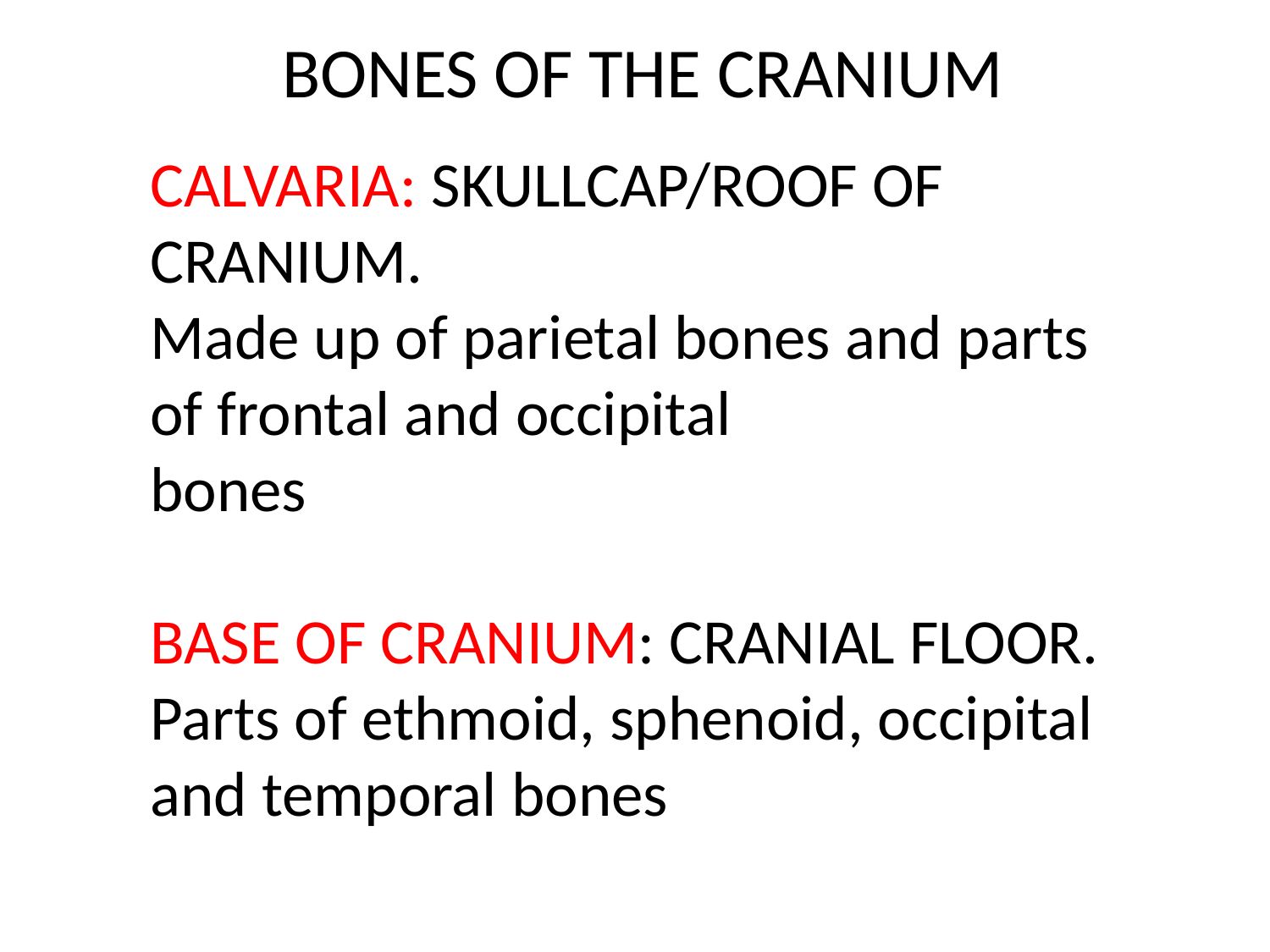

Bones of the Cranium
Calvaria: skullcap/roof of cranium.
Made up of parietal bones and parts of frontal and occipital
bones

Base of Cranium: Cranial Floor.
Parts of ethmoid, sphenoid, occipital and temporal bones